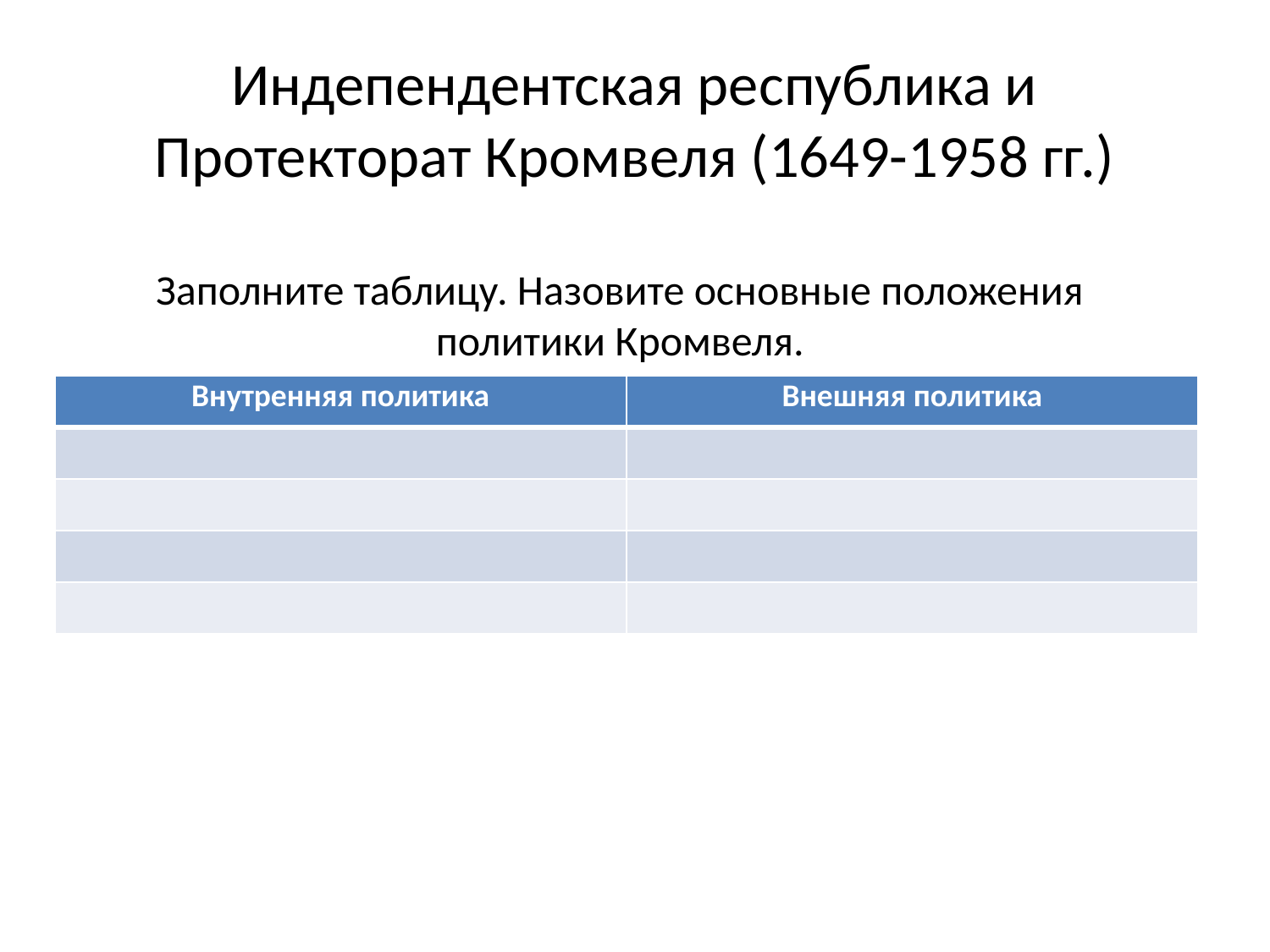

# Индепендентская республика и Протекторат Кромвеля (1649-1958 гг.)
Заполните таблицу. Назовите основные положения политики Кромвеля.
| Внутренняя политика | Внешняя политика |
| --- | --- |
|  |  |
|  |  |
|  |  |
|  |  |